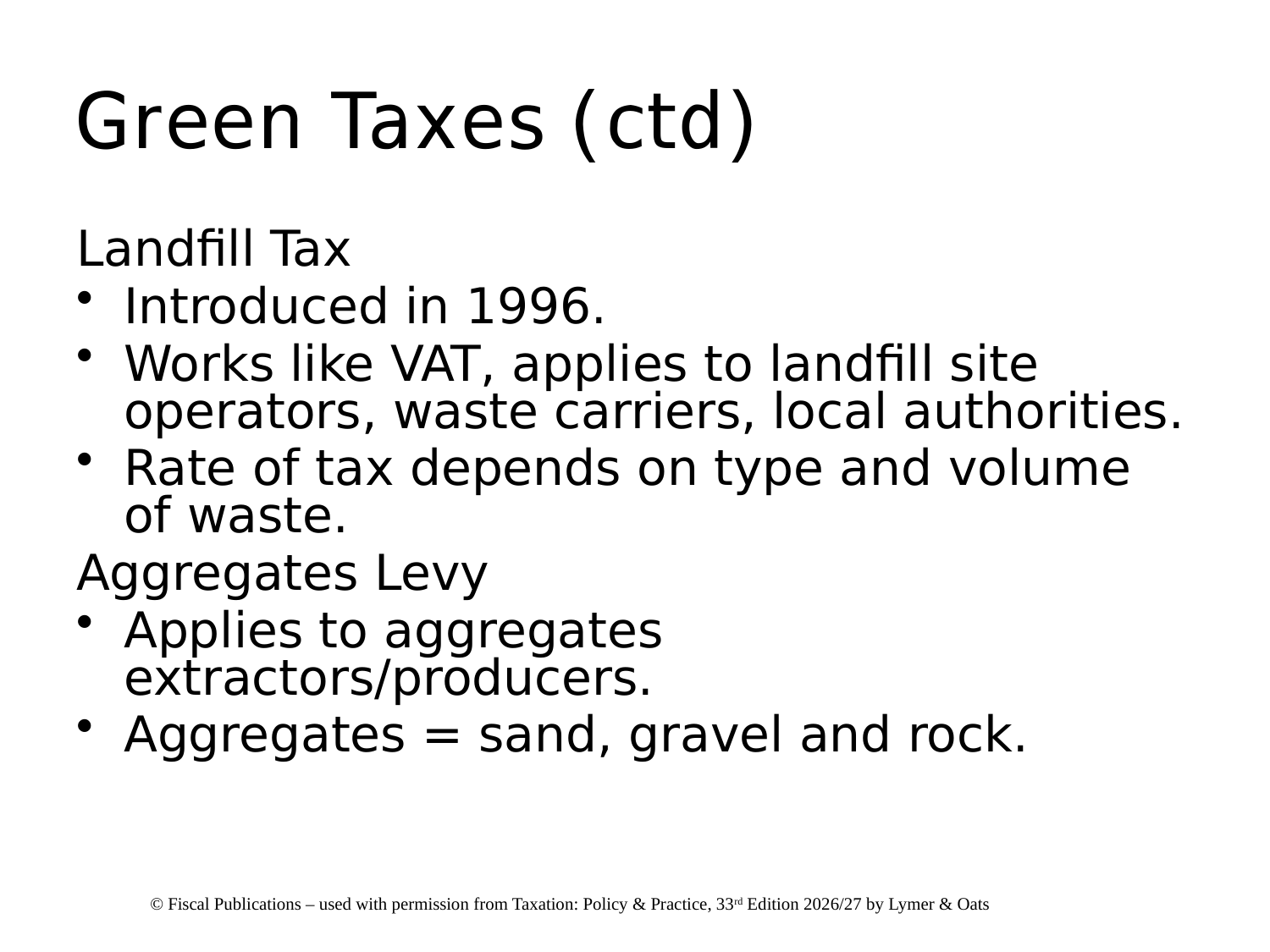

# Green Taxes (ctd)
Landfill Tax
Introduced in 1996.
Works like VAT, applies to landfill site operators, waste carriers, local authorities.
Rate of tax depends on type and volume of waste.
Aggregates Levy
Applies to aggregates extractors/producers.
Aggregates = sand, gravel and rock.